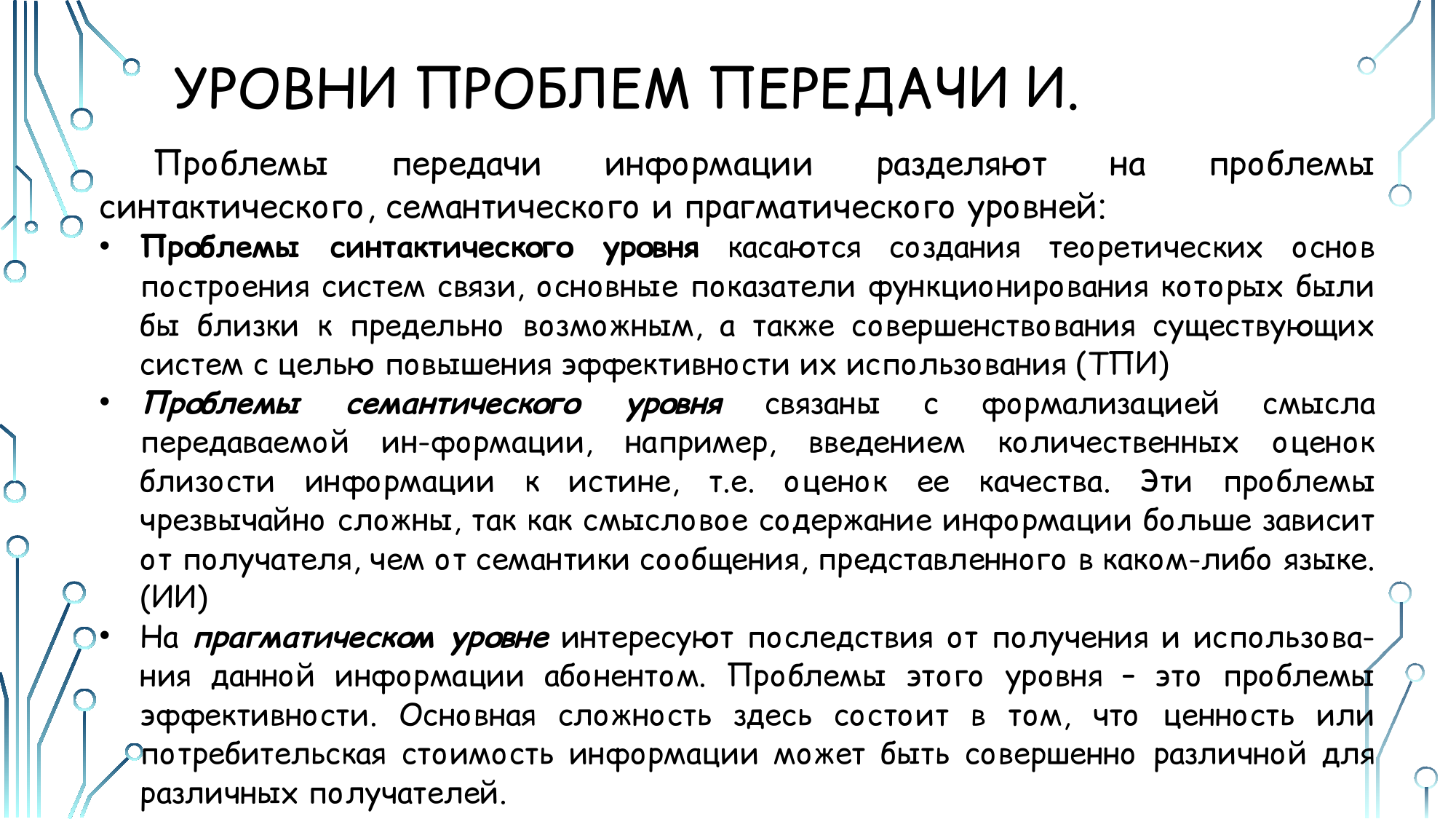

# УРОВНИ ПРОБЛЕМ ПЕРЕДАЧИ И.
Проблемы передачи информации разделяют на проблемы синтактического, семантического и прагматического уровней:
Проблемы синтактического уровня касаются создания теоретических основ построения систем связи, основные показатели функционирования которых были бы близки к предельно возможным, а также совершенствования существующих систем с целью повышения эффективности их использования (ТПИ)
Проблемы семантического уровня связаны с формализацией смысла передаваемой ин-формации, например, введением количественных оценок близости информации к истине, т.е. оценок ее качества. Эти проблемы чрезвычайно сложны, так как смысловое содержание информации больше зависит от получателя, чем от семантики сообщения, представленного в каком-либо языке. (ИИ)
На прагматическом уровне интересуют последствия от получения и использова-ния данной информации абонентом. Проблемы этого уровня – это проблемы эффективности. Основная сложность здесь состоит в том, что ценность или потребительская стоимость информации может быть совершенно различной для различных получателей.